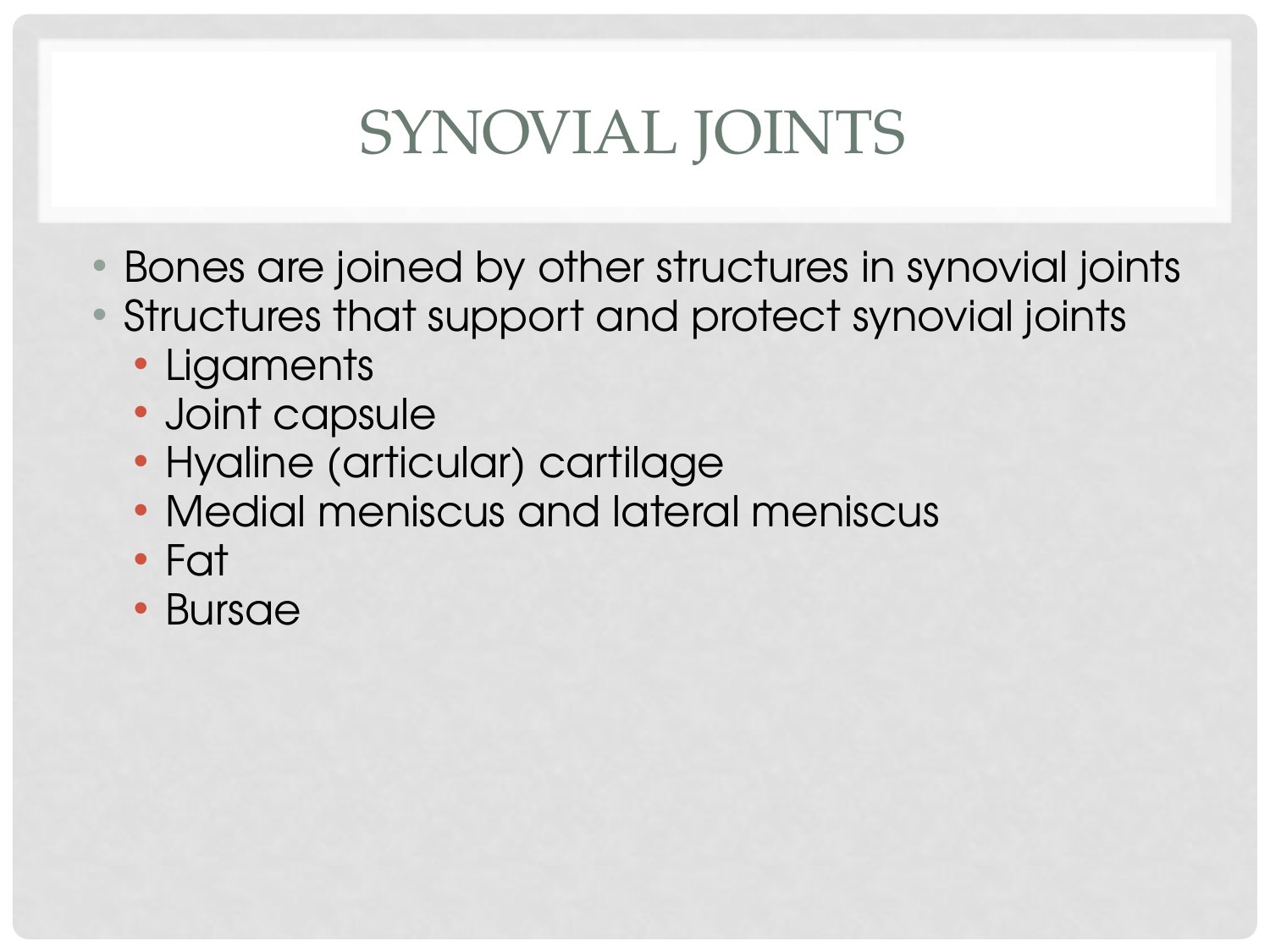

# Synovial joints
Bones are joined by other structures in synovial joints
Structures that support and protect synovial joints
Ligaments
Joint capsule
Hyaline (articular) cartilage
Medial meniscus and lateral meniscus
Fat
Bursae